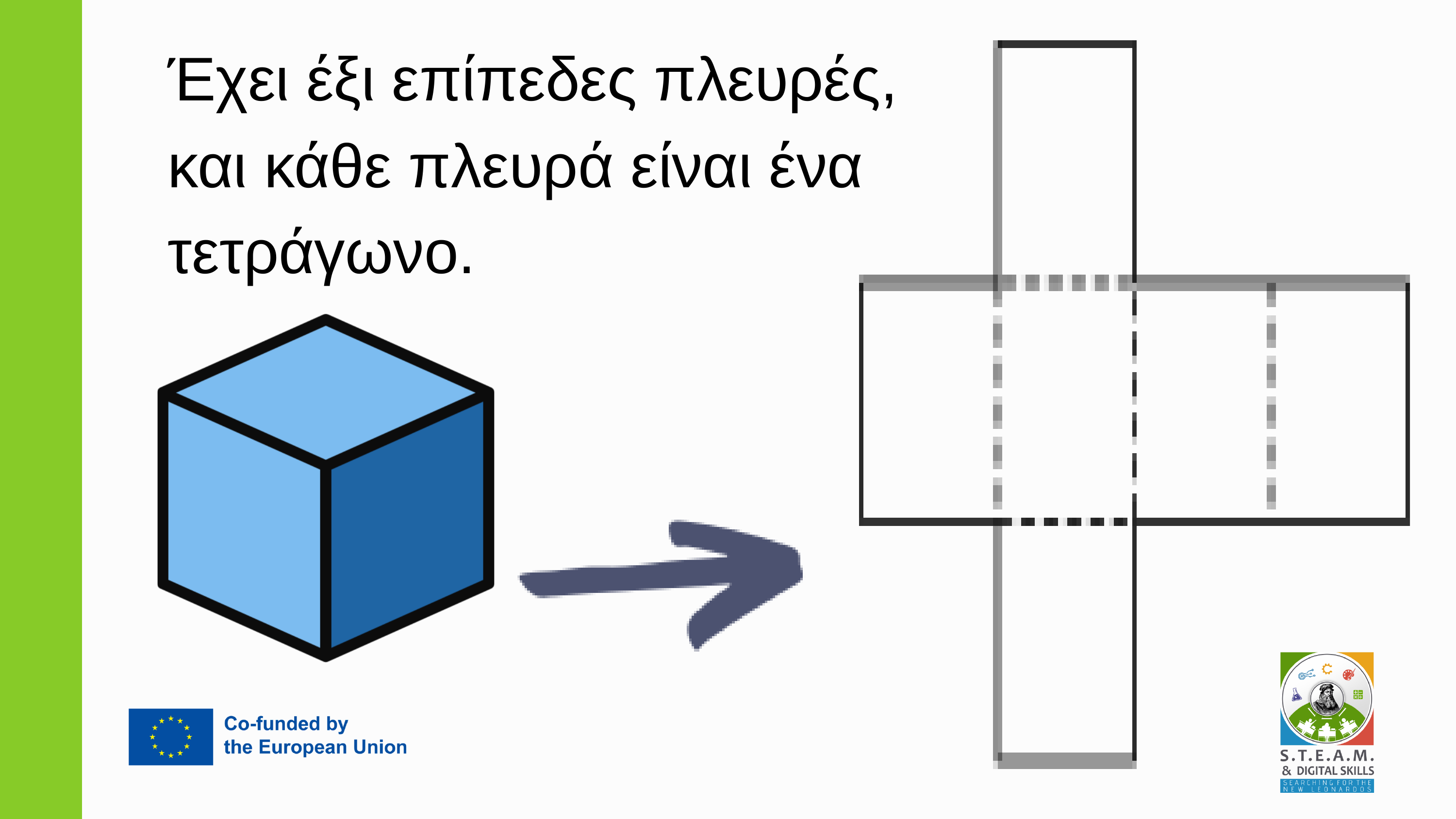

Έχει έξι επίπεδες πλευρές, και κάθε πλευρά είναι ένα τετράγωνο.